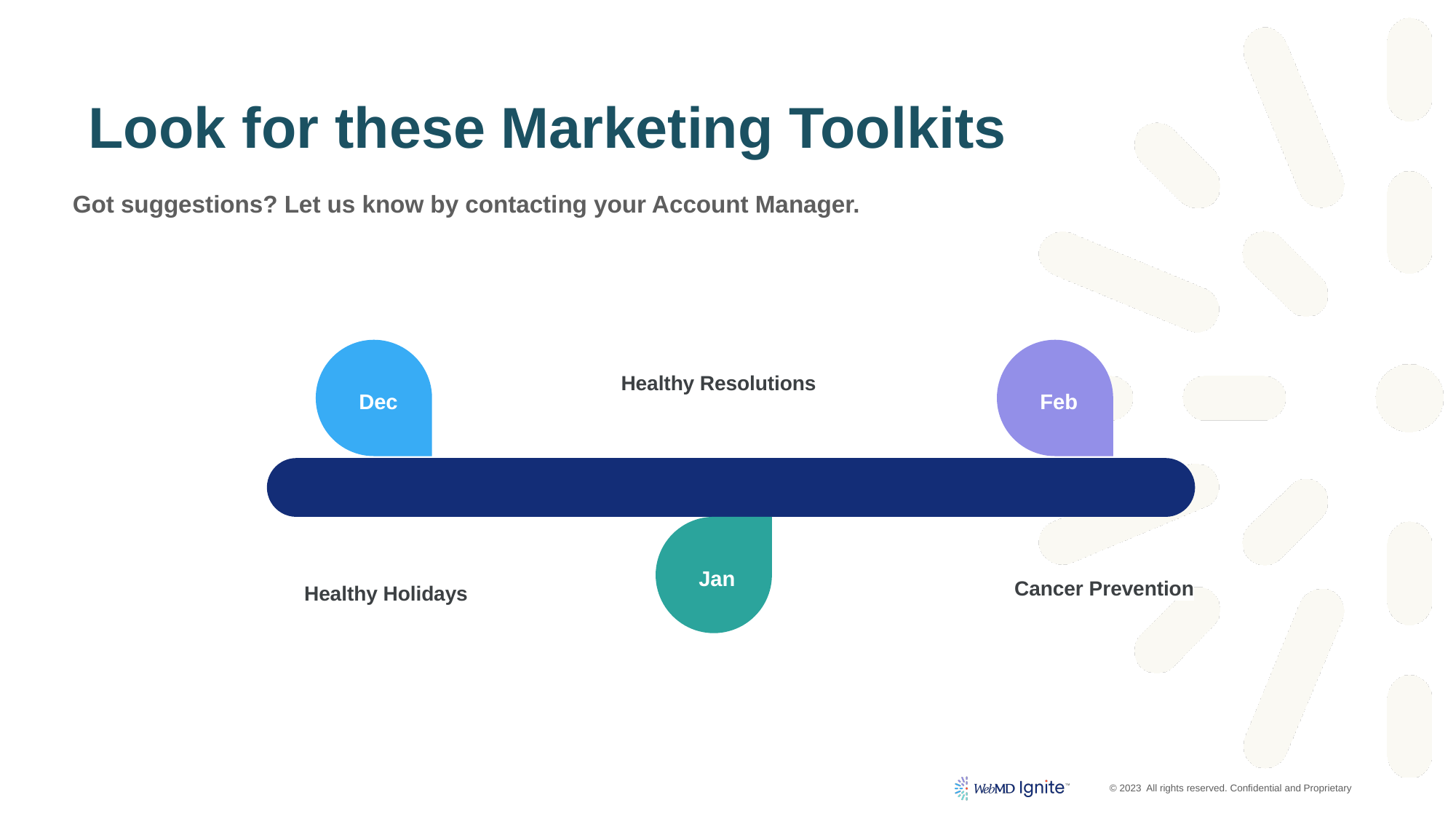

# Look for these Marketing Toolkits
Got suggestions? Let us know by contacting your Account Manager.
Healthy Resolutions
Dec
Feb
Cancer Prevention
Healthy Holidays
Jan